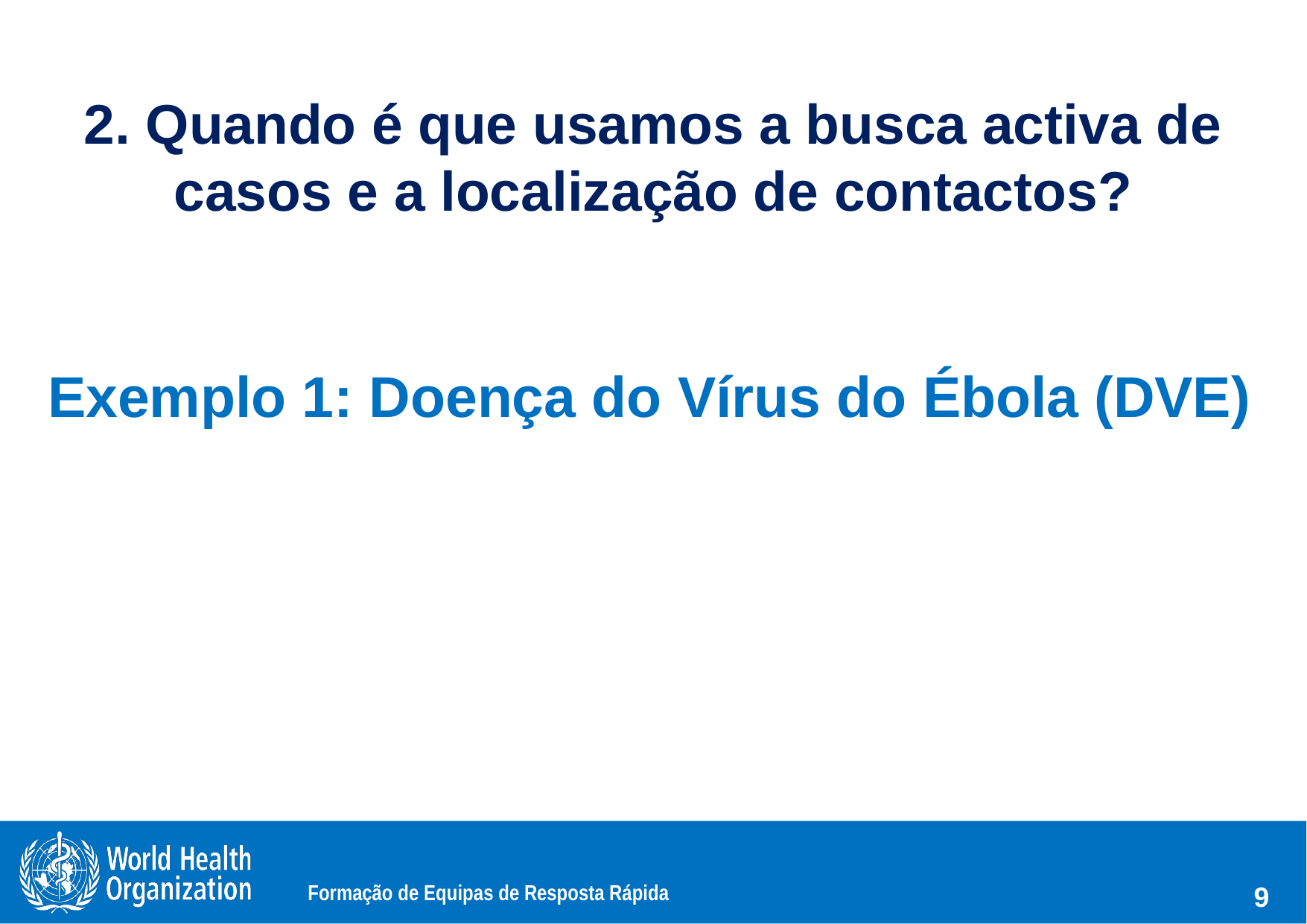

# 2. Quando é que usamos a busca activa de casos e a localização de contactos?

Exemplo 1: Doença do Vírus do Ébola (DVE)